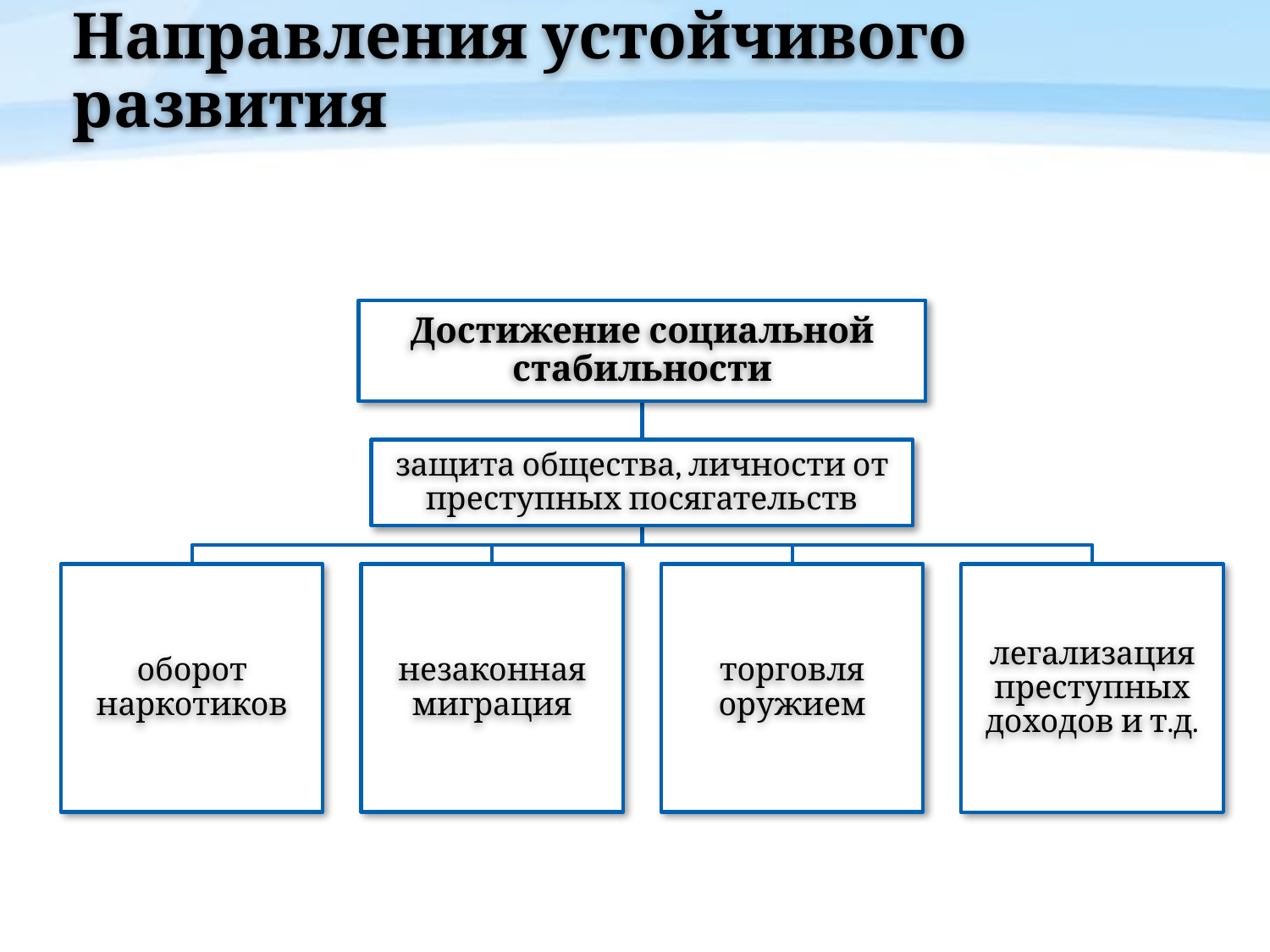

# Направления устойчивого развития

Достижение социальной стабильности

защита общества, личности от преступных посягательств

оборот наркотиков

незаконная миграция

торговля оружием

легализация преступных доходов и т.д.